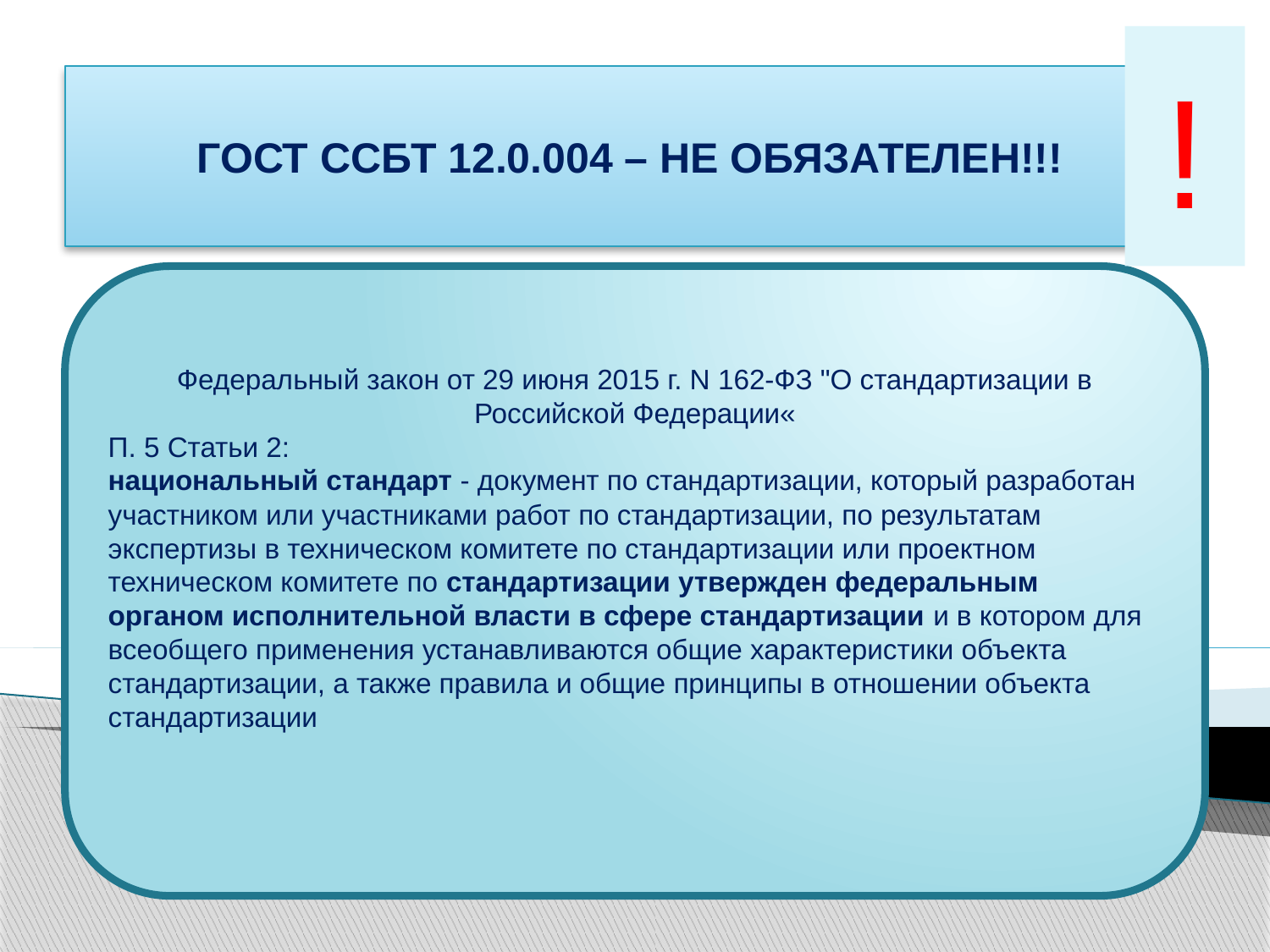

!
ГОСТ ССБТ 12.0.004 – НЕ ОБЯЗАТЕЛЕН!!!
Федеральный закон от 29 июня 2015 г. N 162-ФЗ "О стандартизации в Российской Федерации«
П. 5 Статьи 2:
национальный стандарт - документ по стандартизации, который разработан участником или участниками работ по стандартизации, по результатам экспертизы в техническом комитете по стандартизации или проектном техническом комитете по стандартизации утвержден федеральным органом исполнительной власти в сфере стандартизации и в котором для всеобщего применения устанавливаются общие характеристики объекта стандартизации, а также правила и общие принципы в отношении объекта стандартизации